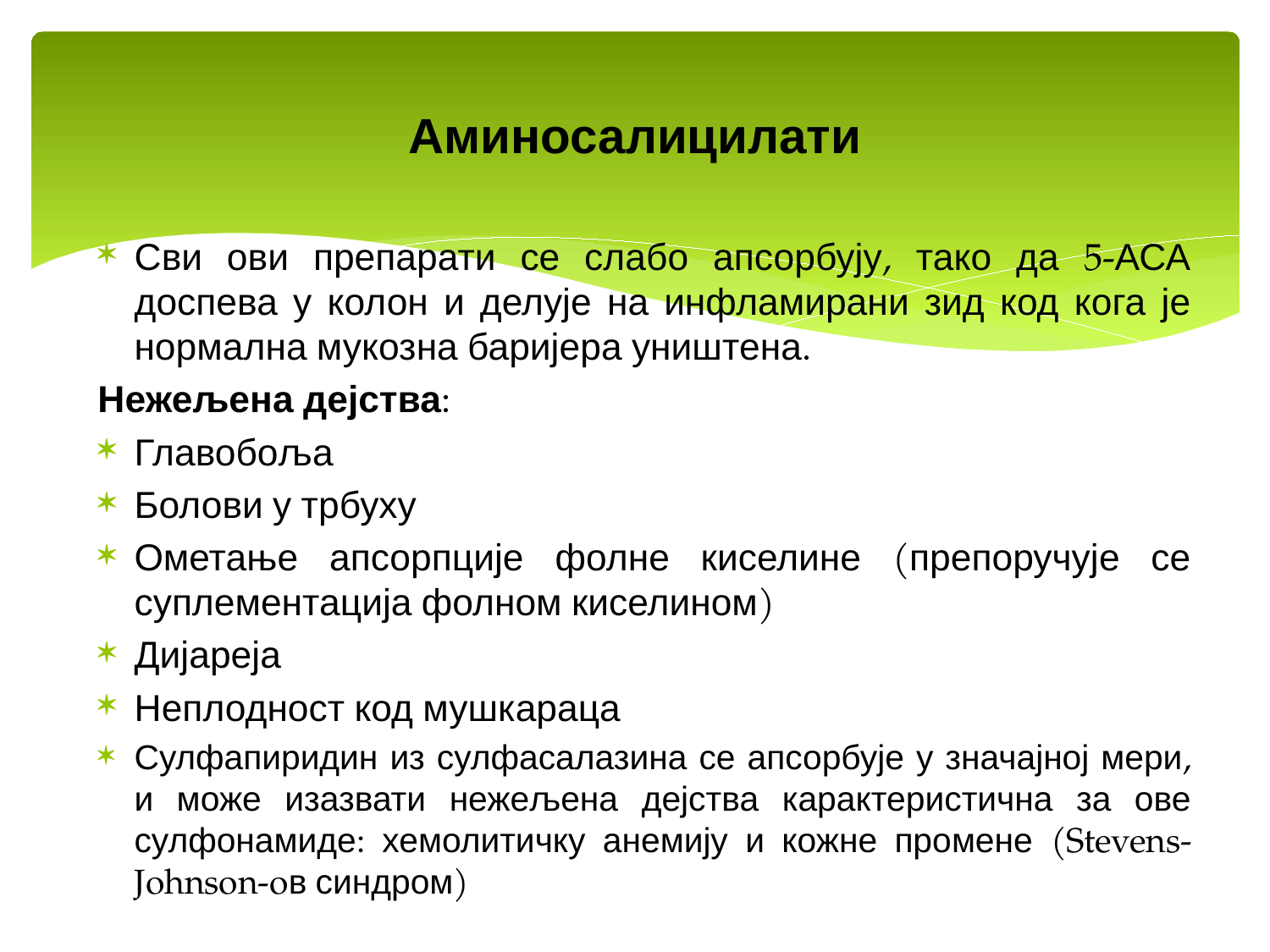

# Аминосалицилати
Сви ови препарати се слабо апсорбују, тако да 5-АСА доспева у колон и делује на инфламирани зид код кога је нормална мукозна баријера уништена.
Нежељена дејства:
Главобоља
Болови у трбуху
Ометање апсорпције фолне киселине (препоручује се суплементација фолном киселином)
Дијареја
Неплодност код мушкараца
Сулфапиридин из сулфасалазина се апсорбује у значајној мери, и може изазвати нежељена дејства карактеристична за ове сулфонамиде: хемолитичку анемију и кожне промене (Stevens-Johnson-oв синдром)